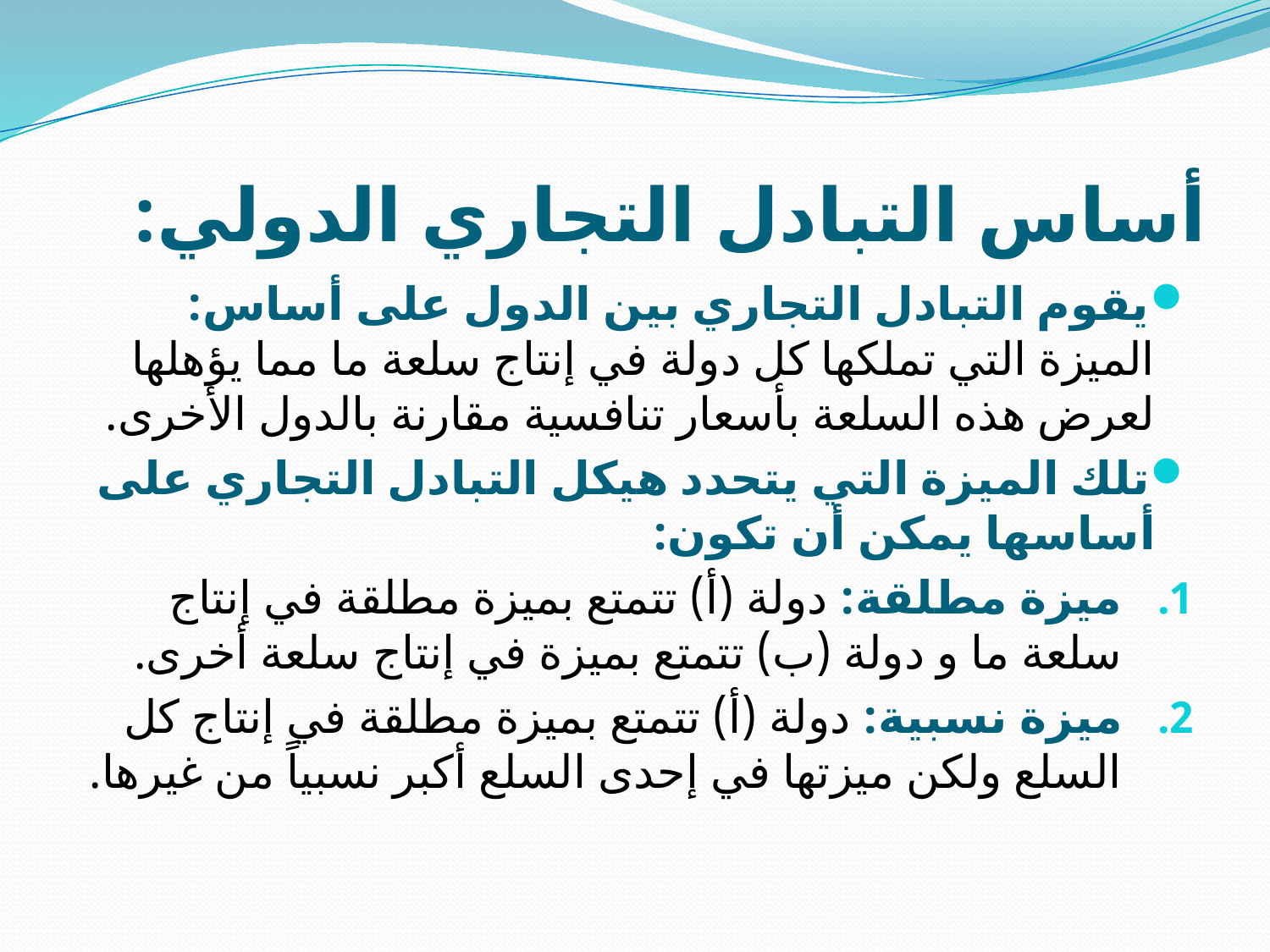

# أساس التبادل التجاري الدولي:
يقوم التبادل التجاري بين الدول على أساس: الميزة التي تملكها كل دولة في إنتاج سلعة ما مما يؤهلها لعرض هذه السلعة بأسعار تنافسية مقارنة بالدول الأخرى.
تلك الميزة التي يتحدد هيكل التبادل التجاري على أساسها يمكن أن تكون:
ميزة مطلقة: دولة (أ) تتمتع بميزة مطلقة في إنتاج سلعة ما و دولة (ب) تتمتع بميزة في إنتاج سلعة أخرى.
ميزة نسبية: دولة (أ) تتمتع بميزة مطلقة في إنتاج كل السلع ولكن ميزتها في إحدى السلع أكبر نسبياً من غيرها.